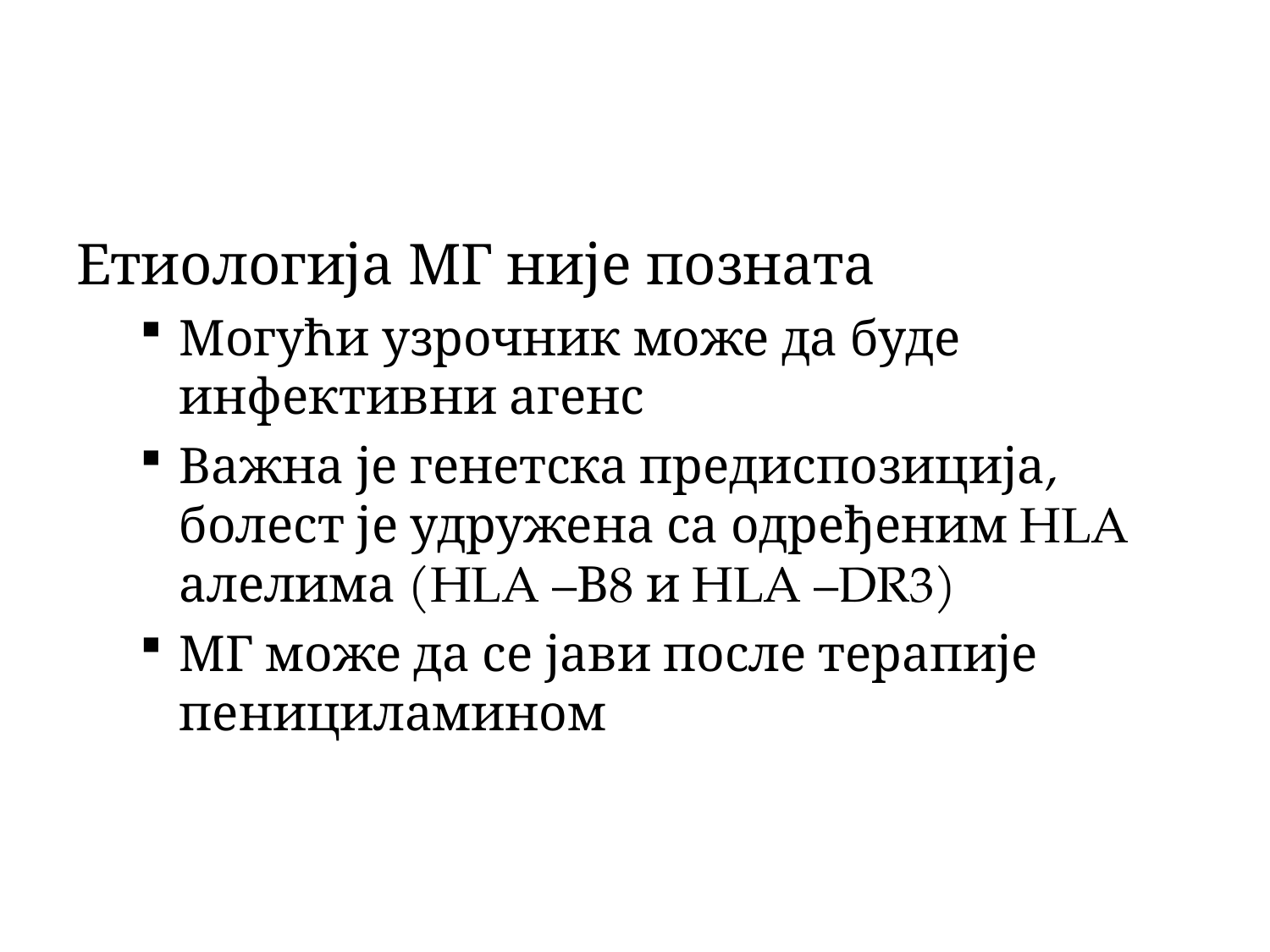

#
Етиологија МГ није позната
Могући узрочник може да буде инфективни агенс
Важна је генетска предиспозиција, болест је удружена са одређеним HLA алелима (HLA –В8 и HLA –DR3)
МГ може да се јави после терапије пенициламином